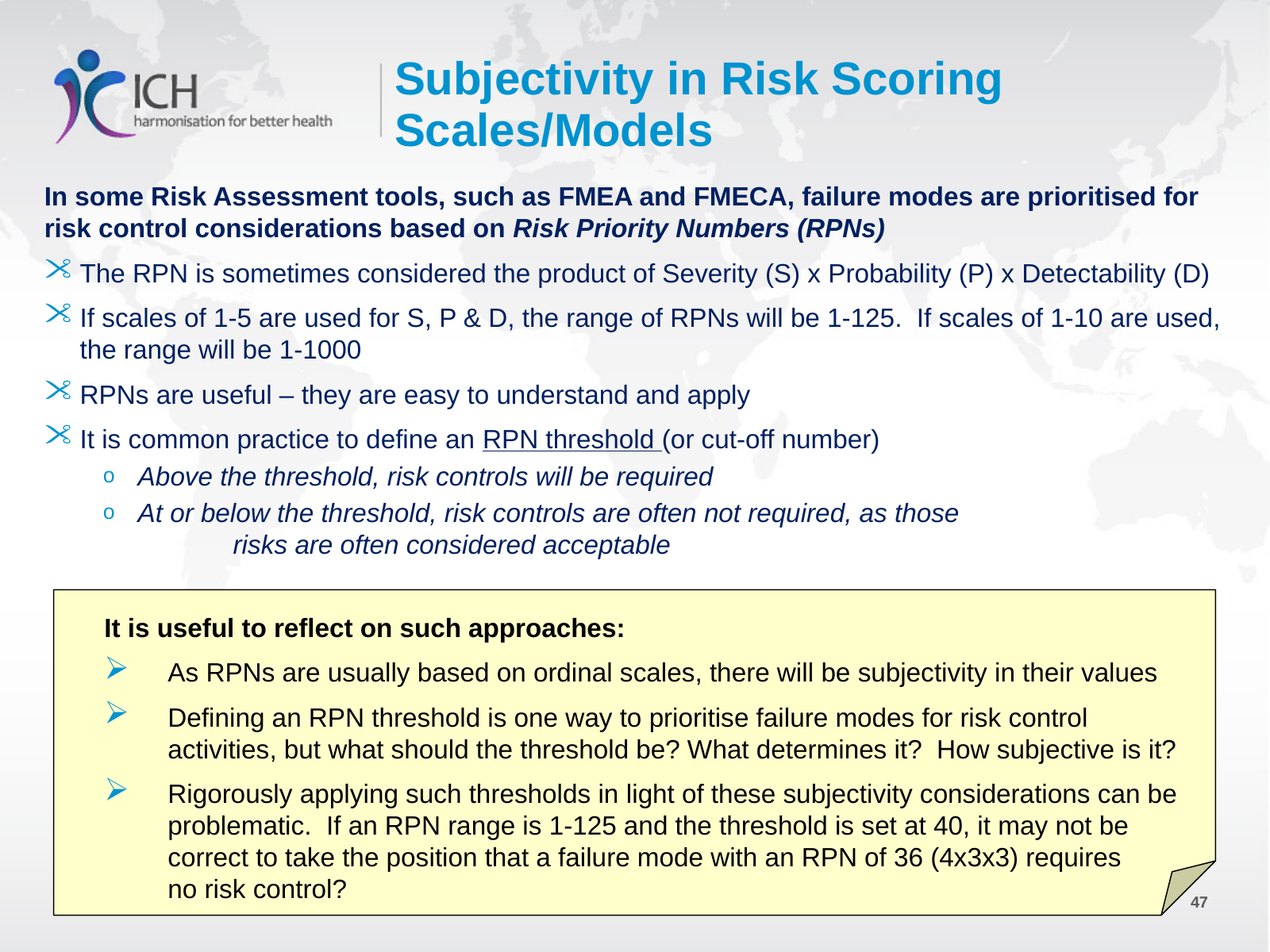

# Subjectivity in Risk Scoring Scales/Models
In some Risk Assessment tools, such as FMEA and FMECA, failure modes are prioritised for risk control considerations based on Risk Priority Numbers (RPNs)
The RPN is sometimes considered the product of Severity (S) x Probability (P) x Detectability (D)
If scales of 1-5 are used for S, P & D, the range of RPNs will be 1-125.  If scales of 1-10 are used, the range will be 1-1000
RPNs are useful – they are easy to understand and apply
It is common practice to define an RPN threshold (or cut-off number)
Above the threshold, risk controls will be required
At or below the threshold, risk controls are often not required, as those                                                    risks are often considered acceptable

It is useful to reflect on such approaches:
As RPNs are usually based on ordinal scales, there will be subjectivity in their values
Defining an RPN threshold is one way to prioritise failure modes for risk control activities, but what should the threshold be? What determines it?  How subjective is it?
Rigorously applying such thresholds in light of these subjectivity considerations can be problematic.  If an RPN range is 1-125 and the threshold is set at 40, it may not be correct to take the position that a failure mode with an RPN of 36 (4x3x3) requires        no risk control?
47